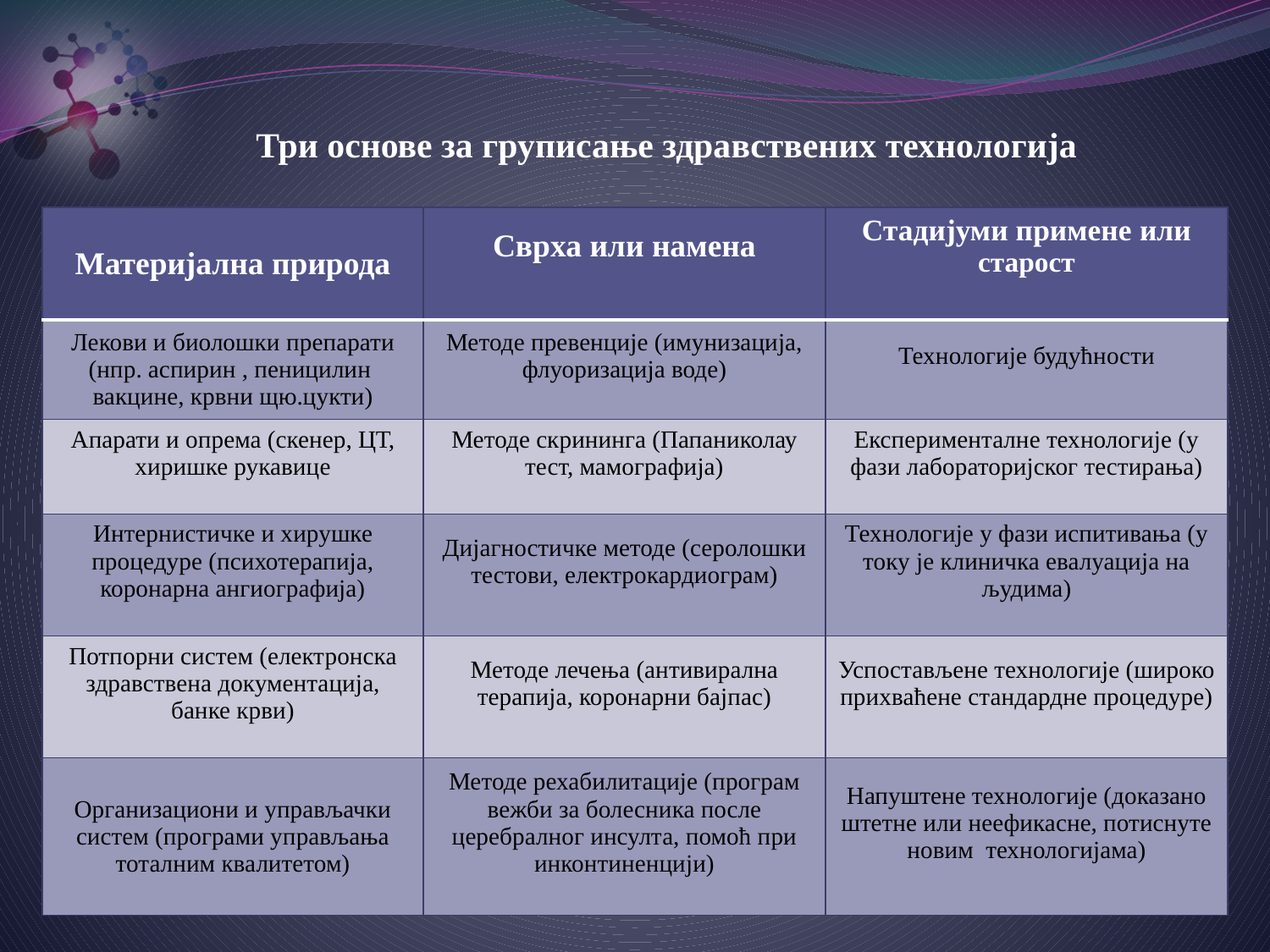

Три основе за груписање здравствених технологија
| Материјална природа | Сврха или намена | Стадијуми примене или старост |
| --- | --- | --- |
| Лекови и биолошки препарати (нпр. аспирин , пеницилин вакцине, крвни щю.цукти) | Методе превенције (имунизација, флуоризација воде) | Технологије будућности |
| Апарати и опрема (скенер, ЦТ, хиришке рукавице | Методе скрининга (Папаниколау тест, мамографија) | Експерименталне технологије (у фази лабораторијског тестирања) |
| Интернистичке и хирушке процедуре (психотерапија, коронарна ангиографија) | Дијагностичке методе (серолошки тестови, електрокардиограм) | Технологије у фази испитивања (у току је клиничка евалуација на људима) |
| Потпорни систем (електронска здравствена документација, банке крви) | Методе лечења (антивирална терапија, коронарни бајпас) | Успостављене технологије (широко прихваћене стандардне процедуре) |
| Организациони и управљачки систем (програми управљања тоталним квалитетом) | Методе рехабилитације (програм вежби за болесника после церебралног инсулта, помоћ при инконтиненцији) | Напуштене технологије (доказано штетне или неефикасне, потиснуте новим технологијама) |